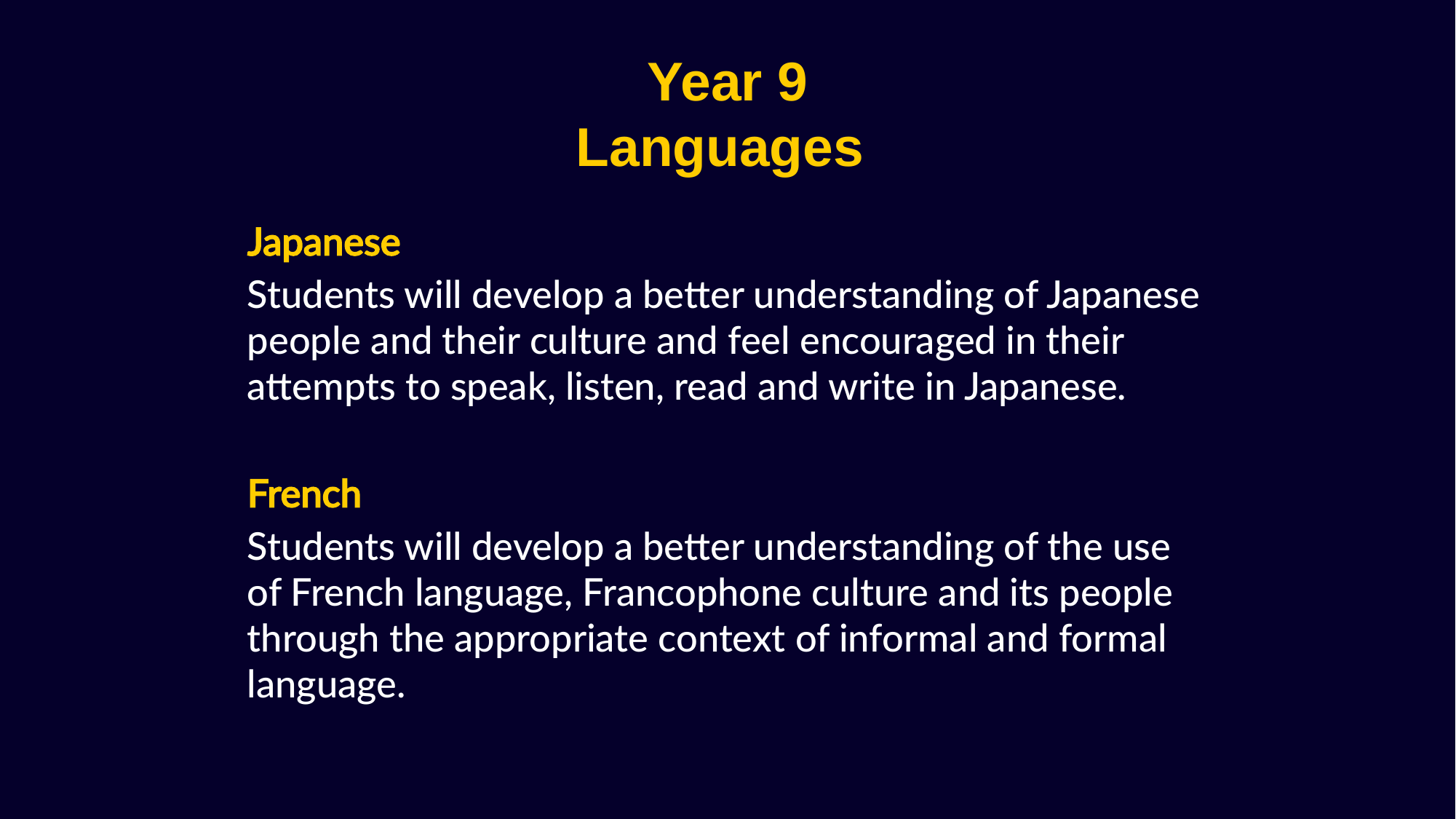

# Year 9 Languages
Japanese
Students will develop a better understanding of Japanese people and their culture and feel encouraged in their attempts to speak, listen, read and write in Japanese.

French
Students will develop a better understanding of the use of French language, Francophone culture and its people through the appropriate context of informal and formal language.